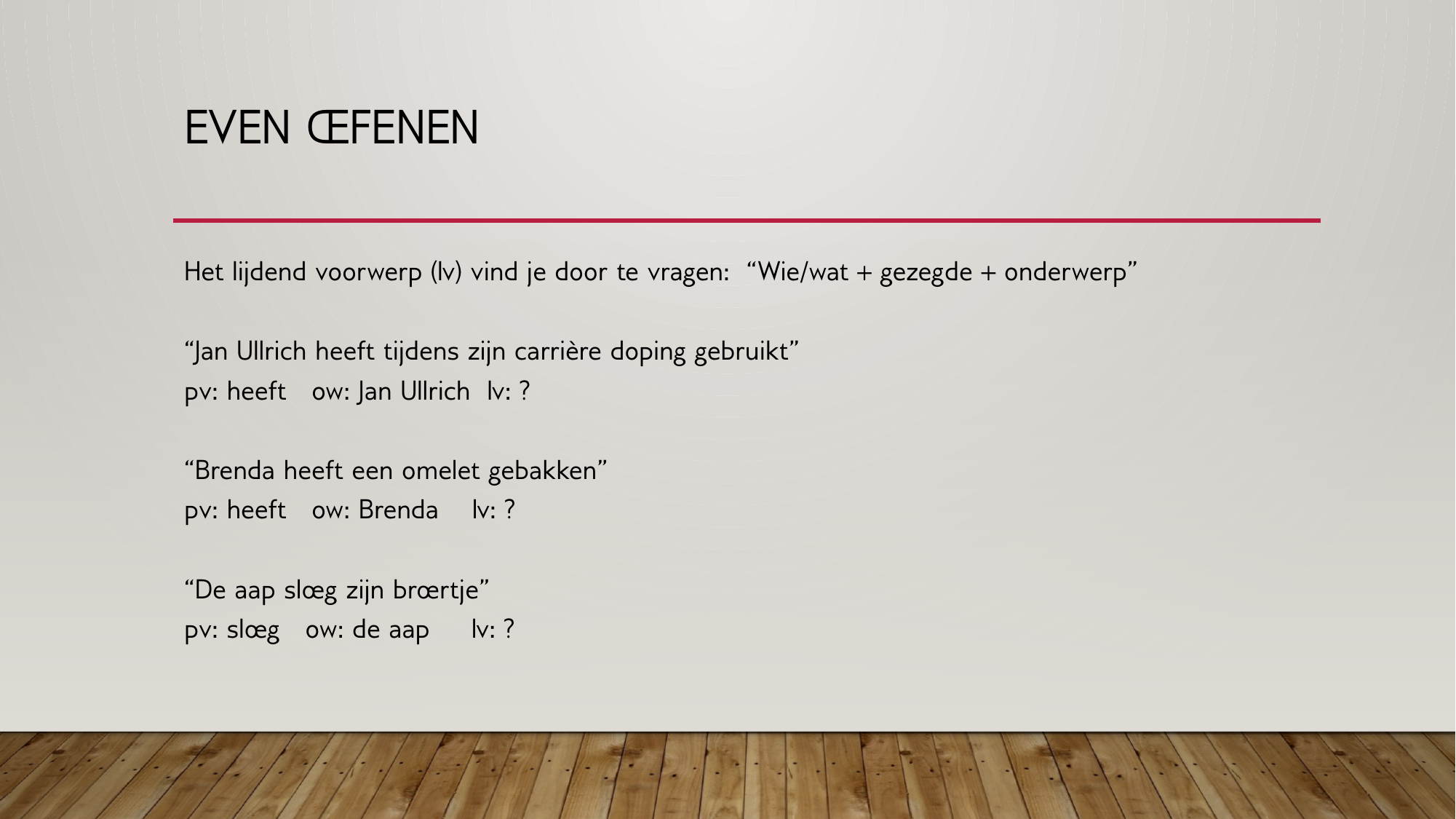

# Even oefenen
Het lijdend voorwerp (lv) vind je door te vragen:  “Wie/wat + gezegde + onderwerp”
“Jan Ullrich heeft tijdens zijn carrière doping gebruikt”
pv: heeft   ow: Jan Ullrich  lv: ?
“Brenda heeft een omelet gebakken”
pv: heeft   ow: Brenda    lv: ?
“De aap sloeg zijn broertje”
pv: sloeg   ow: de aap     lv: ?